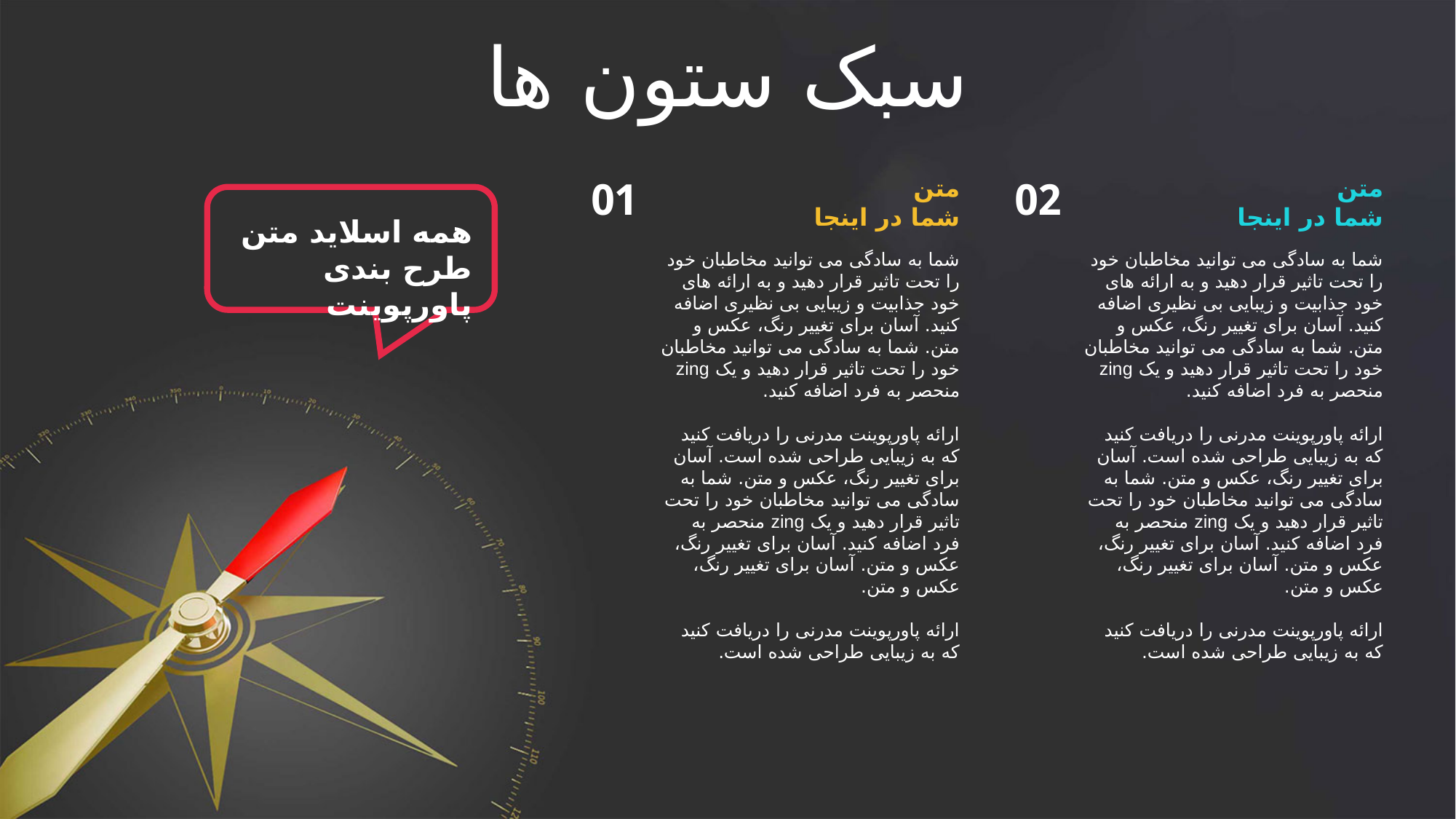

سبک ستون ها
01
متن
شما در اینجا
شما به سادگی می توانید مخاطبان خود را تحت تاثیر قرار دهید و به ارائه های خود جذابیت و زیبایی بی نظیری اضافه کنید. آسان برای تغییر رنگ، عکس و متن. شما به سادگی می توانید مخاطبان خود را تحت تاثیر قرار دهید و یک zing منحصر به فرد اضافه کنید.

ارائه پاورپوینت مدرنی را دریافت کنید که به زیبایی طراحی شده است. آسان برای تغییر رنگ، عکس و متن. شما به سادگی می توانید مخاطبان خود را تحت تاثیر قرار دهید و یک zing منحصر به فرد اضافه کنید. آسان برای تغییر رنگ، عکس و متن. آسان برای تغییر رنگ، عکس و متن.

ارائه پاورپوینت مدرنی را دریافت کنید که به زیبایی طراحی شده است.
02
متن
شما در اینجا
شما به سادگی می توانید مخاطبان خود را تحت تاثیر قرار دهید و به ارائه های خود جذابیت و زیبایی بی نظیری اضافه کنید. آسان برای تغییر رنگ، عکس و متن. شما به سادگی می توانید مخاطبان خود را تحت تاثیر قرار دهید و یک zing منحصر به فرد اضافه کنید.

ارائه پاورپوینت مدرنی را دریافت کنید که به زیبایی طراحی شده است. آسان برای تغییر رنگ، عکس و متن. شما به سادگی می توانید مخاطبان خود را تحت تاثیر قرار دهید و یک zing منحصر به فرد اضافه کنید. آسان برای تغییر رنگ، عکس و متن. آسان برای تغییر رنگ، عکس و متن.

ارائه پاورپوینت مدرنی را دریافت کنید که به زیبایی طراحی شده است.

همه اسلاید متن
طرح بندی پاورپوینت